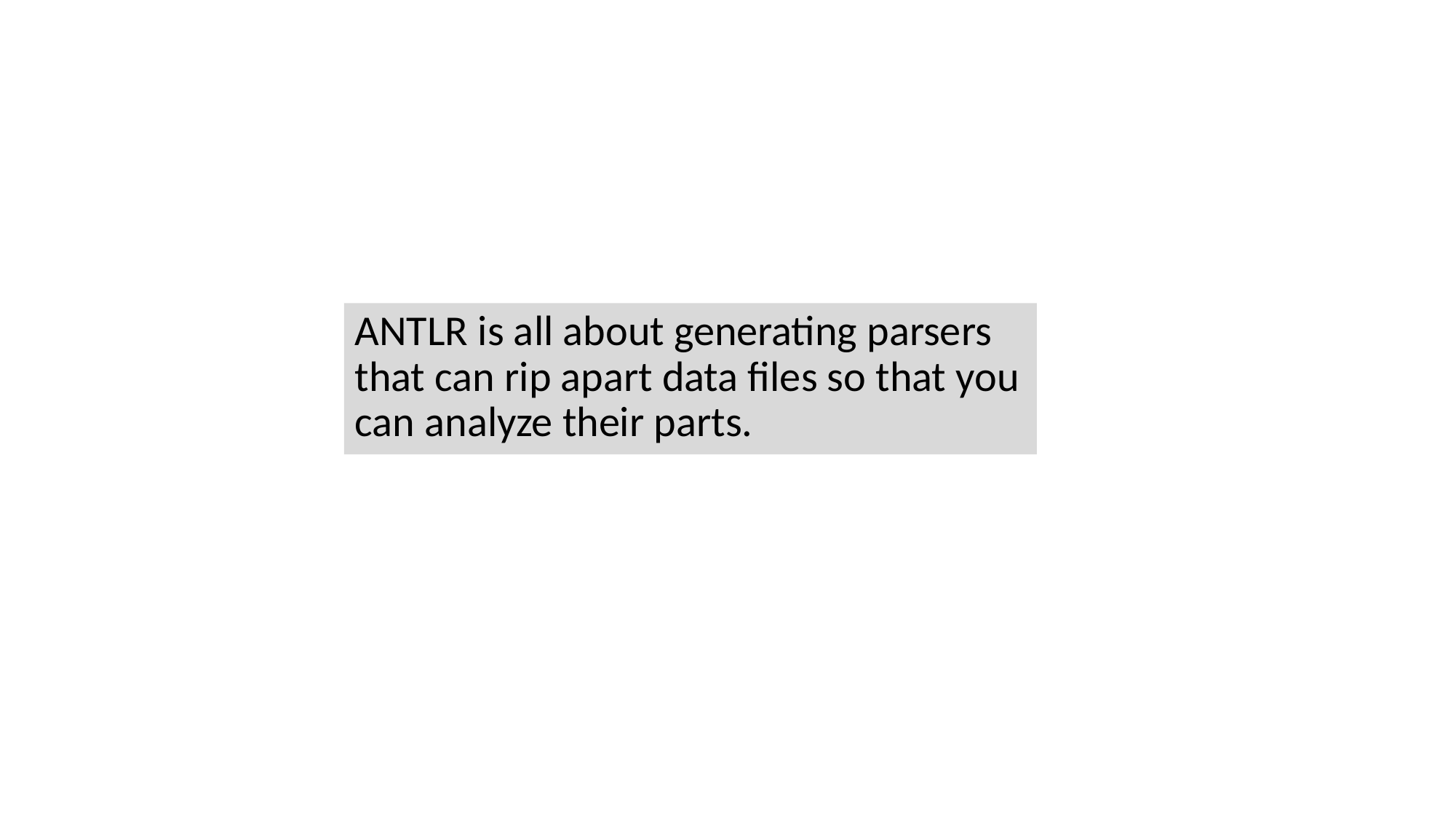

ANTLR is all about generating parsers that can rip apart data files so that you can analyze their parts.